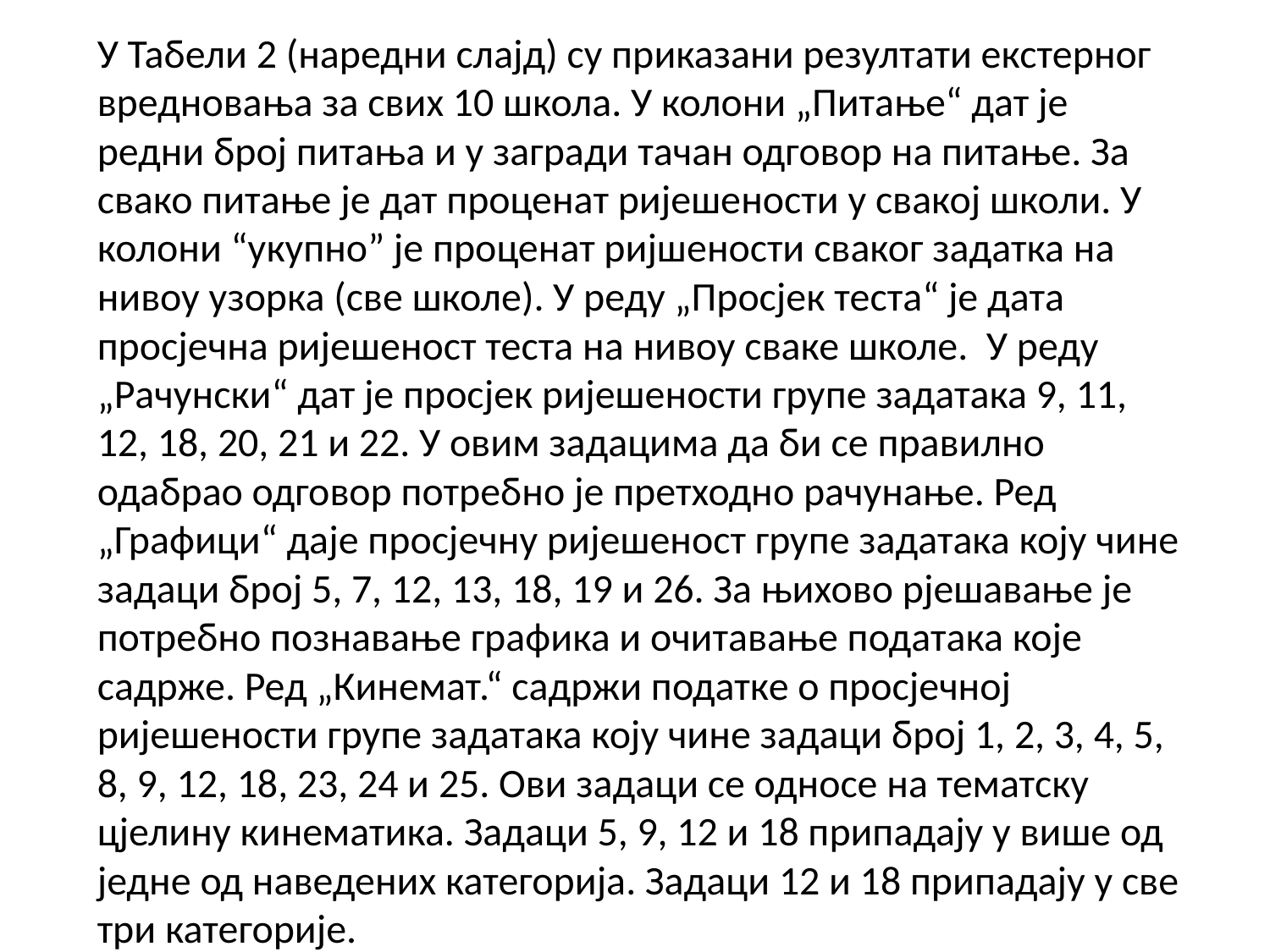

У Табели 2 (наредни слајд) су приказани резултати екстерног вредновања за свих 10 школа. У колони „Питање“ дат је редни број питања и у загради тачан одговор на питање. За свако питање је дат проценат ријешености у свакој школи. У колони “укупно” је проценат ријшености сваког задатка на нивоу узорка (све школе). У реду „Просјек теста“ је дата просјечна ријешеност теста на нивоу сваке школе.  У реду „Рачунски“ дат је просјек ријешености групе задатака 9, 11, 12, 18, 20, 21 и 22. У овим задацима да би се правилно одабрао одговор потребно је претходно рачунање. Ред „Графици“ даје просјечну ријешеност групе задатака коју чине задаци број 5, 7, 12, 13, 18, 19 и 26. За њихово рјешавање је потребно познавање графика и очитавање података које садрже. Ред „Кинемат.“ садржи податке о просјечној ријешености групе задатака коју чине задаци број 1, 2, 3, 4, 5, 8, 9, 12, 18, 23, 24 и 25. Ови задаци се односе на тематску цјелину кинематика. Задаци 5, 9, 12 и 18 припадају у више од једне од наведених категорија. Задаци 12 и 18 припадају у све три категорије.